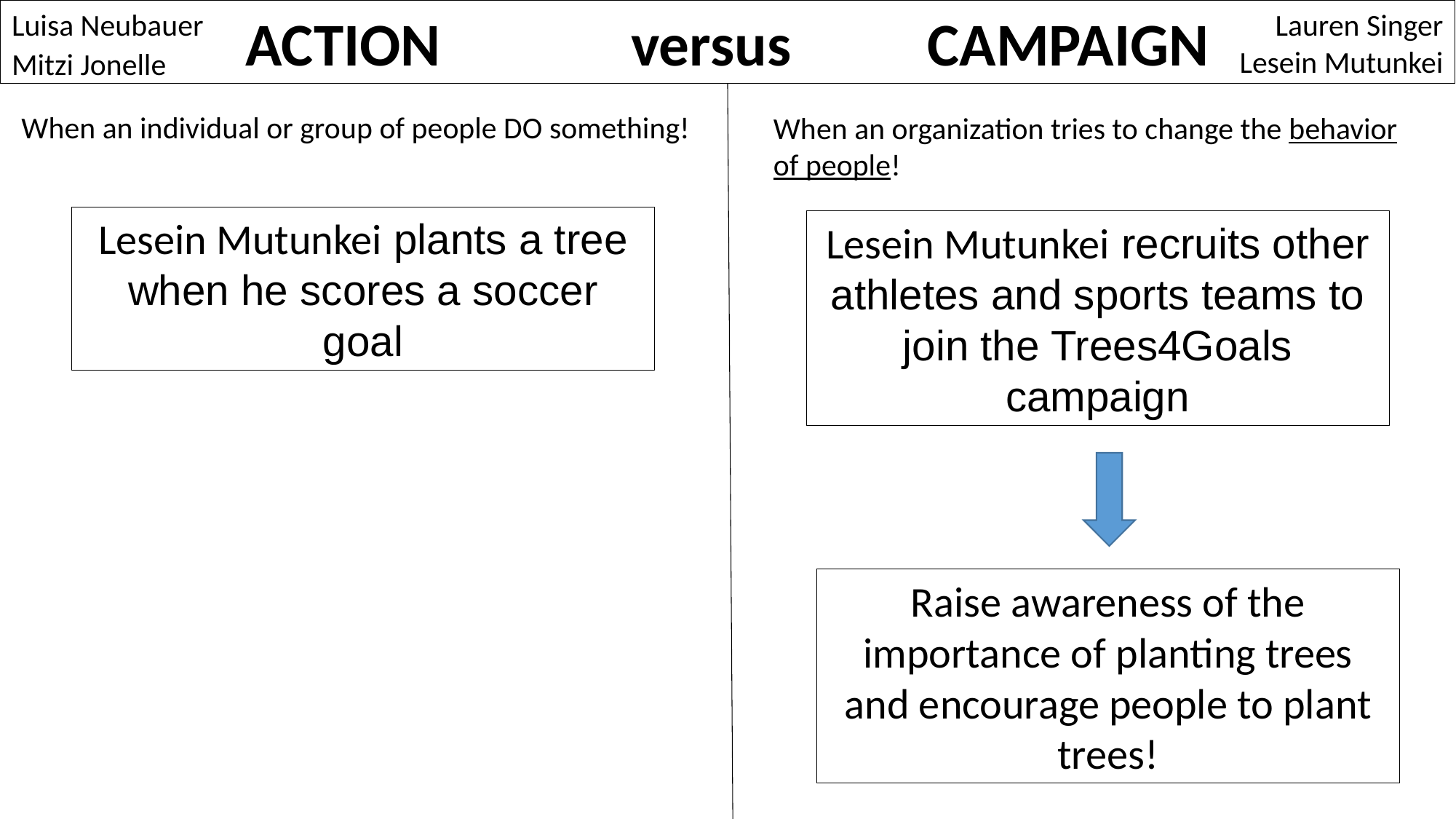

Luisa Neubauer
ACTION              versus          CAMPAIGN
Lauren Singer
Lesein Mutunkei
Mitzi Jonelle
When an individual or group of people DO something!
When an organization tries to change the behavior of people!
Lesein Mutunkei plants a tree when he scores a soccer goal
Lesein Mutunkei recruits other athletes and sports teams to join the Trees4Goals campaign

Raise awareness of the importance of planting trees and encourage people to plant trees!